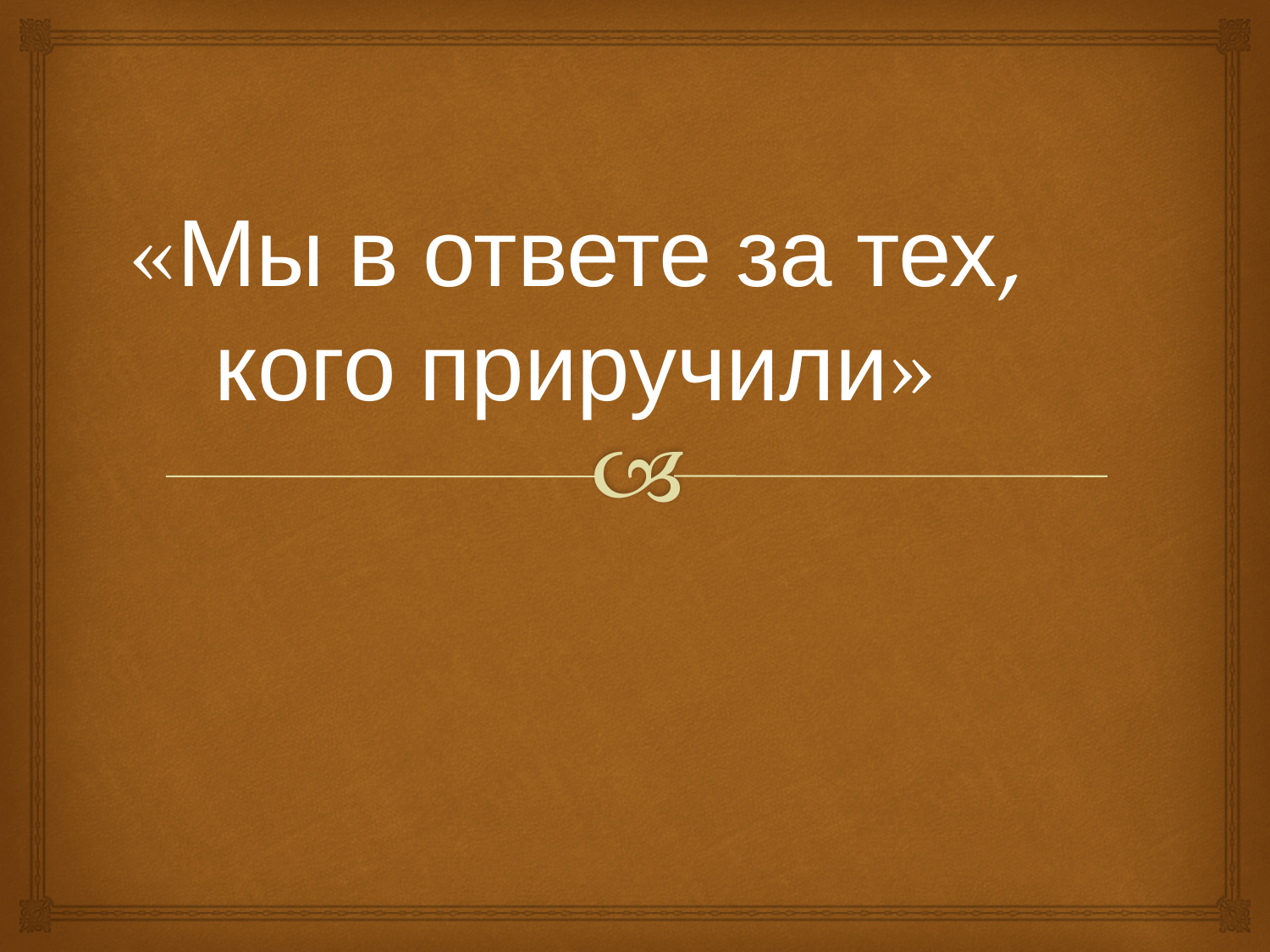

# «Мы в ответе за тех, кого приручили»